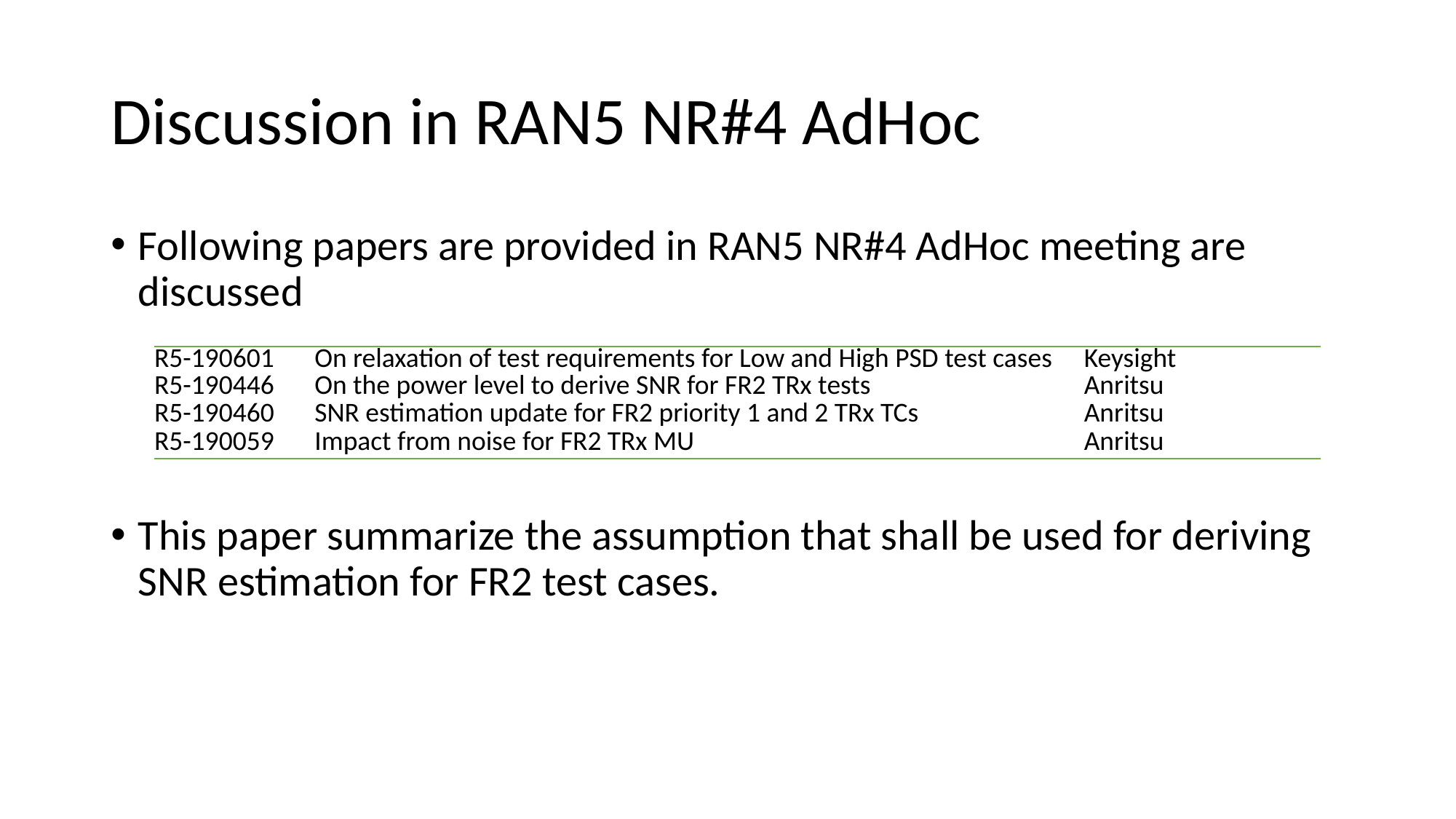

# Discussion in RAN5 NR#4 AdHoc
Following papers are provided in RAN5 NR#4 AdHoc meeting are discussed

This paper summarize the assumption that shall be used for deriving SNR estimation for FR2 test cases.
| R5-190601 | On relaxation of test requirements for Low and High PSD test cases | Keysight |
| --- | --- | --- |
| R5-190446 | On the power level to derive SNR for FR2 TRx tests | Anritsu |
| R5-190460 | SNR estimation update for FR2 priority 1 and 2 TRx TCs | Anritsu |
| R5-190059 | Impact from noise for FR2 TRx MU | Anritsu |